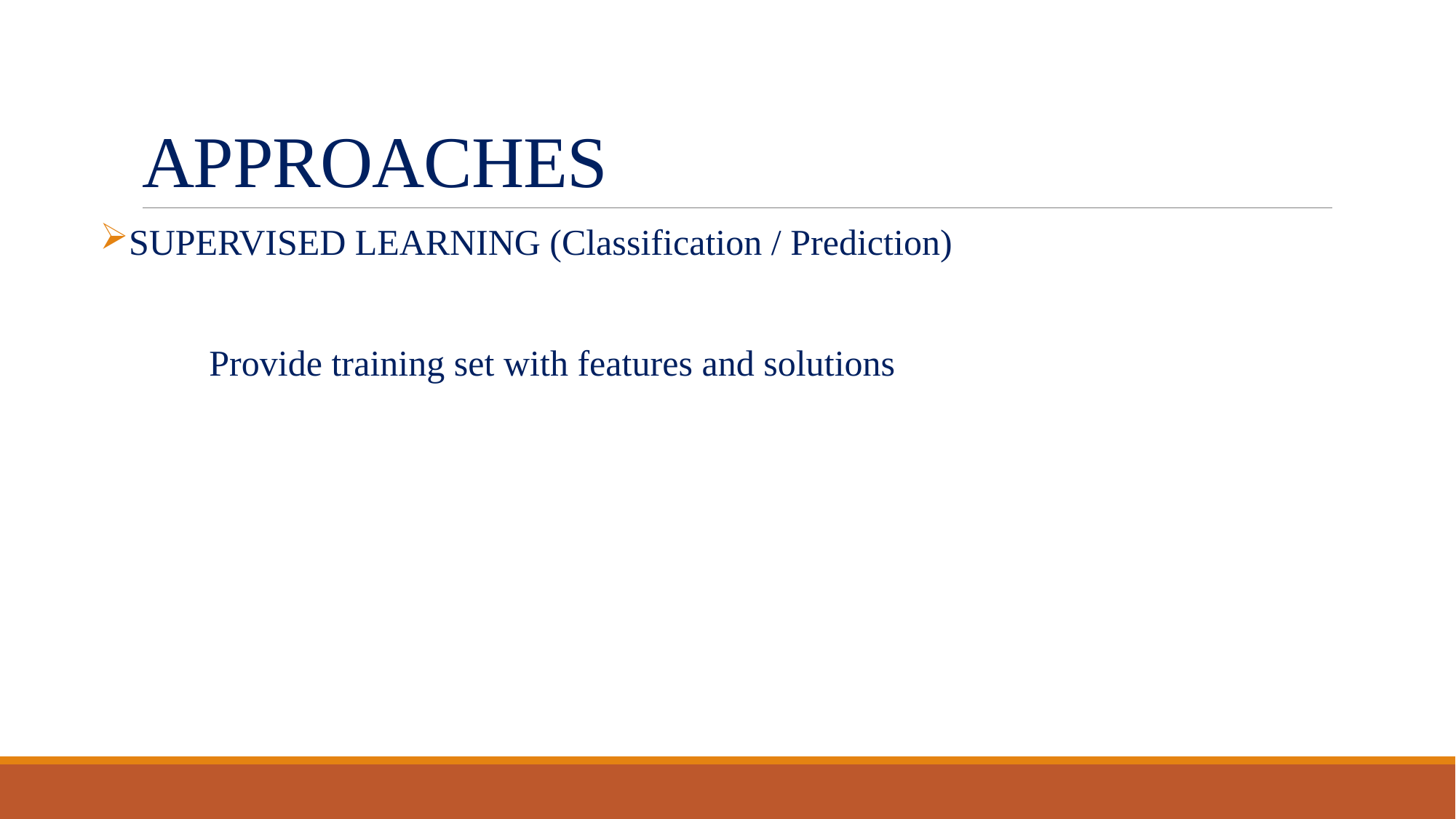

# APPROACHES
SUPERVISED LEARNING (Classification / Prediction)
	Provide training set with features and solutions